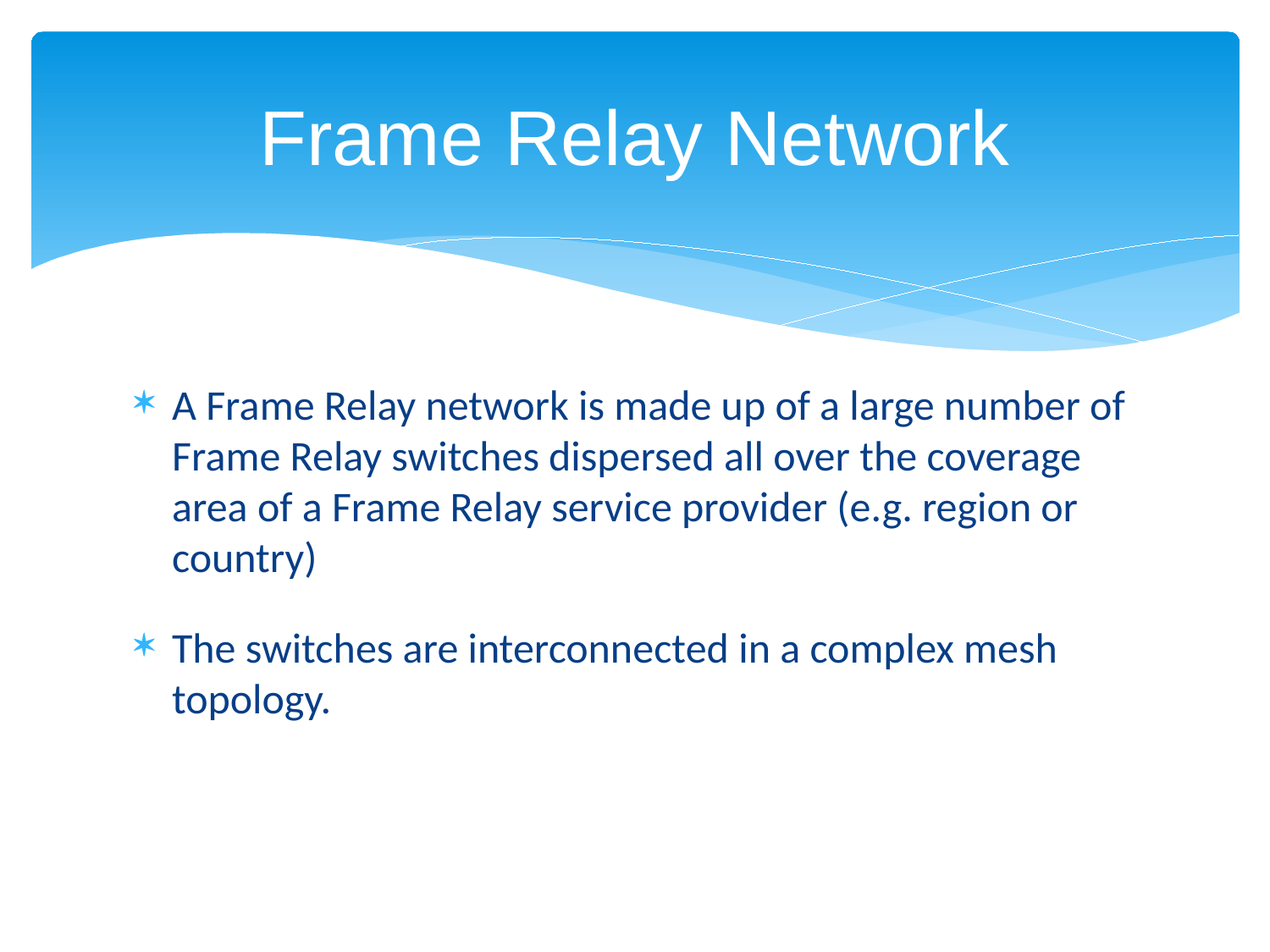

# Frame Relay Network
A Frame Relay network is made up of a large number of Frame Relay switches dispersed all over the coverage area of a Frame Relay service provider (e.g. region or country)
The switches are interconnected in a complex mesh topology.